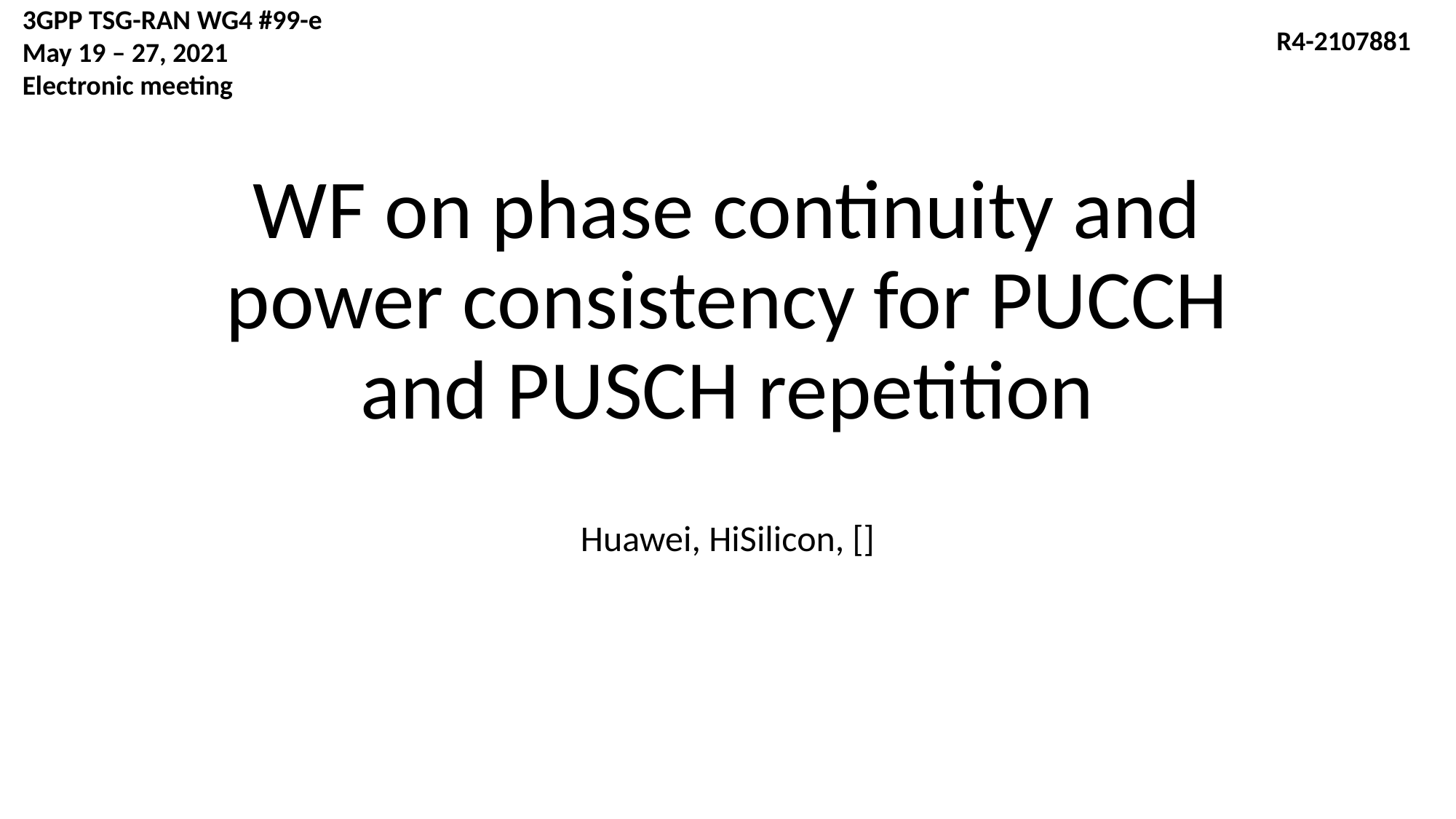

3GPP TSG-RAN WG4 #99-e
May 19 – 27, 2021
Electronic meeting
R4-2107881
# WF on phase continuity and power consistency for PUCCH and PUSCH repetition
Huawei, HiSilicon, []